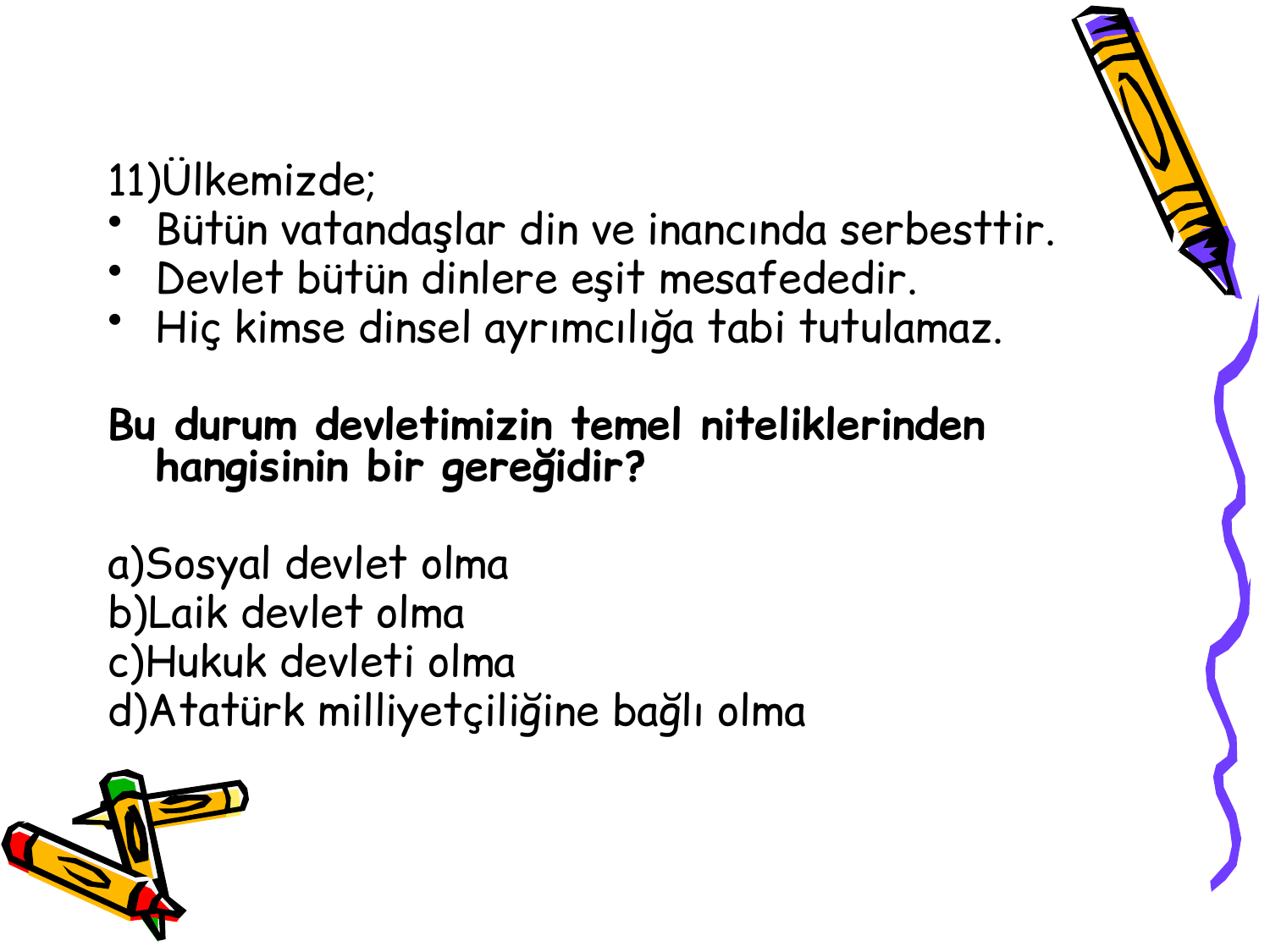

11)Ülkemizde;
Bütün vatandaşlar din ve inancında serbesttir.
Devlet bütün dinlere eşit mesafededir.
Hiç kimse dinsel ayrımcılığa tabi tutulamaz.

Bu durum devletimizin temel niteliklerinden hangisinin bir gereğidir?

a)Sosyal devlet olma
b)Laik devlet olma
c)Hukuk devleti olma
d)Atatürk milliyetçiliğine bağlı olma